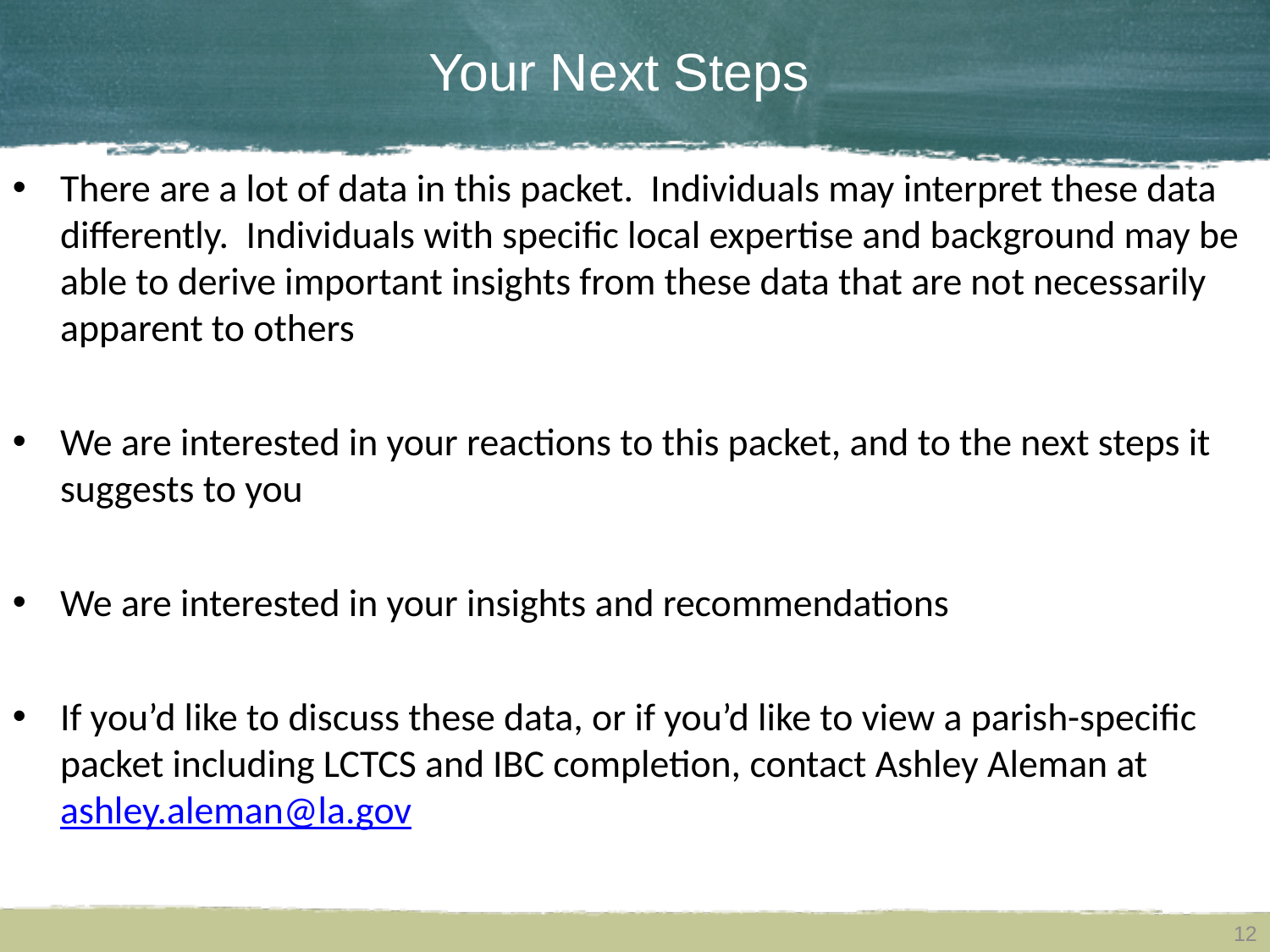

Your Next Steps
There are a lot of data in this packet.  Individuals may interpret these data differently.  Individuals with specific local expertise and background may be able to derive important insights from these data that are not necessarily apparent to others

We are interested in your reactions to this packet, and to the next steps it suggests to you

We are interested in your insights and recommendations

If you’d like to discuss these data, or if you’d like to view a parish-specific packet including LCTCS and IBC completion, contact Ashley Aleman at ashley.aleman@la.gov

12